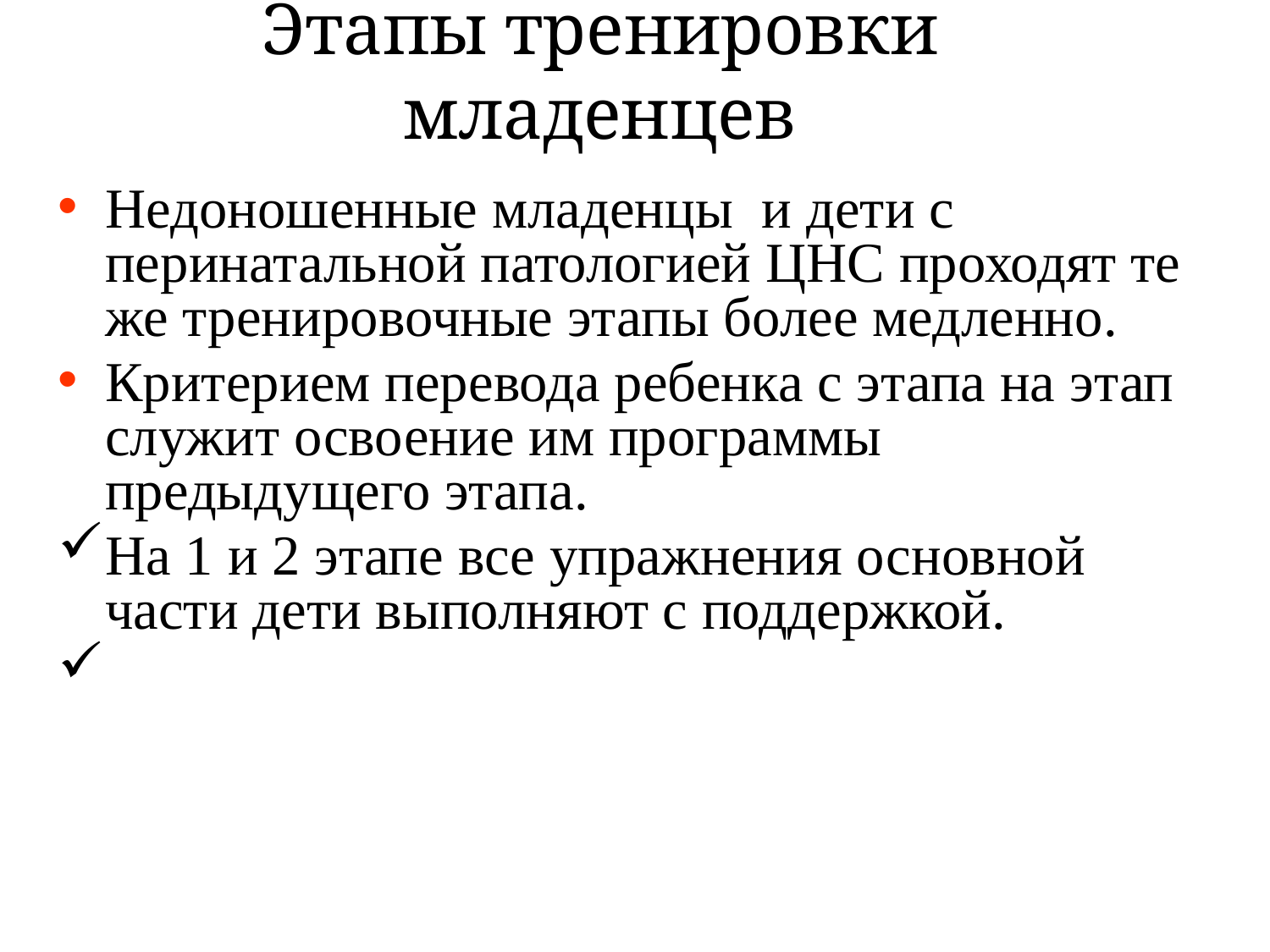

Этапы тренировки младенцев
Недоношенные младенцы  и дети с перинатальной патологией ЦНС проходят те же тренировочные этапы более медленно.
Критерием перевода ребенка с этапа на этап служит освоение им программы предыдущего этапа.
На 1 и 2 этапе все упражнения основной части дети выполняют с поддержкой.